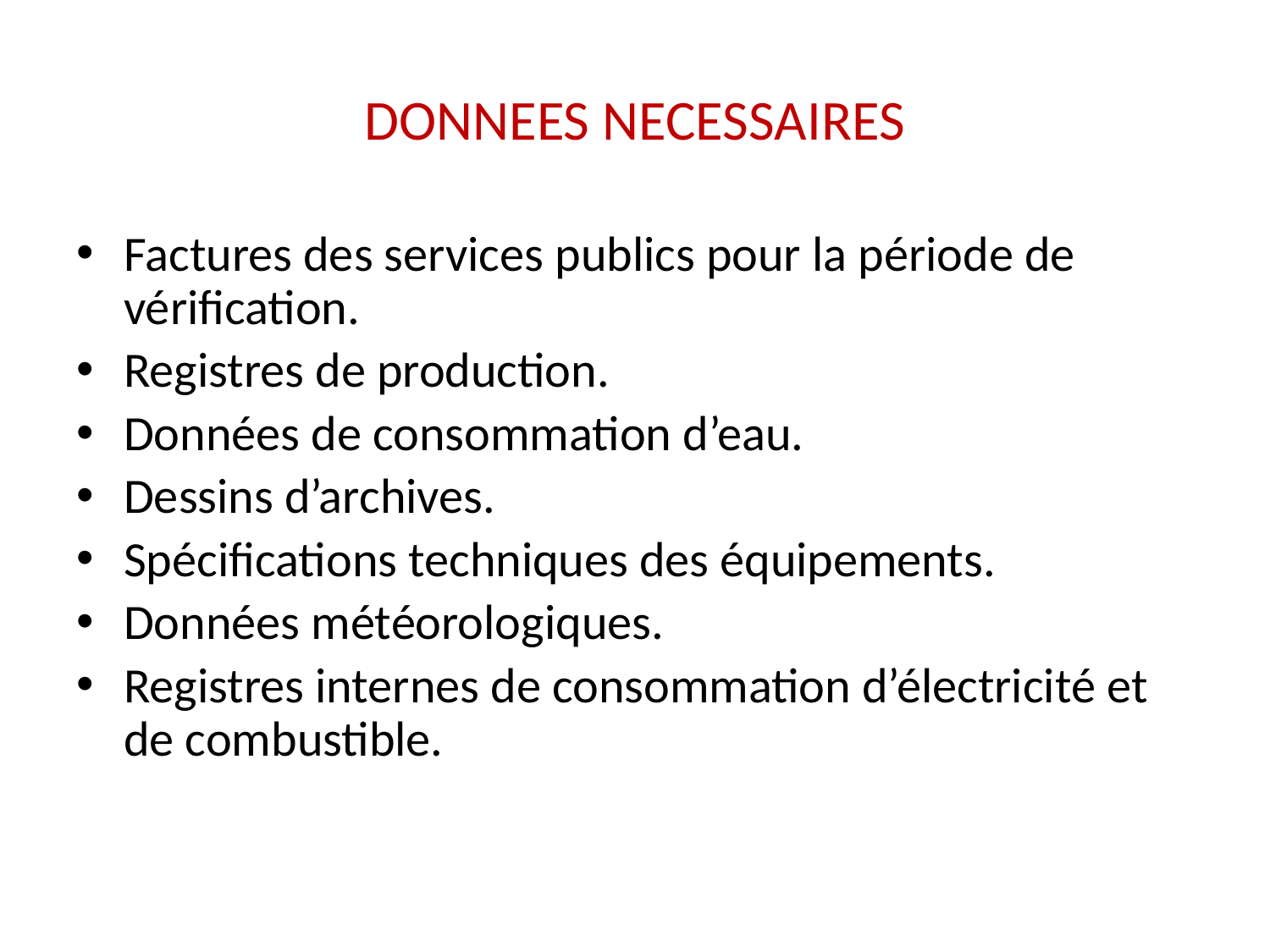

# DONNEES NECESSAIRES
Factures des services publics pour la période de vérification.
Registres de production.
Données de consommation d’eau.
Dessins d’archives.
Spécifications techniques des équipements.
Données météorologiques.
Registres internes de consommation d’électricité et de combustible.